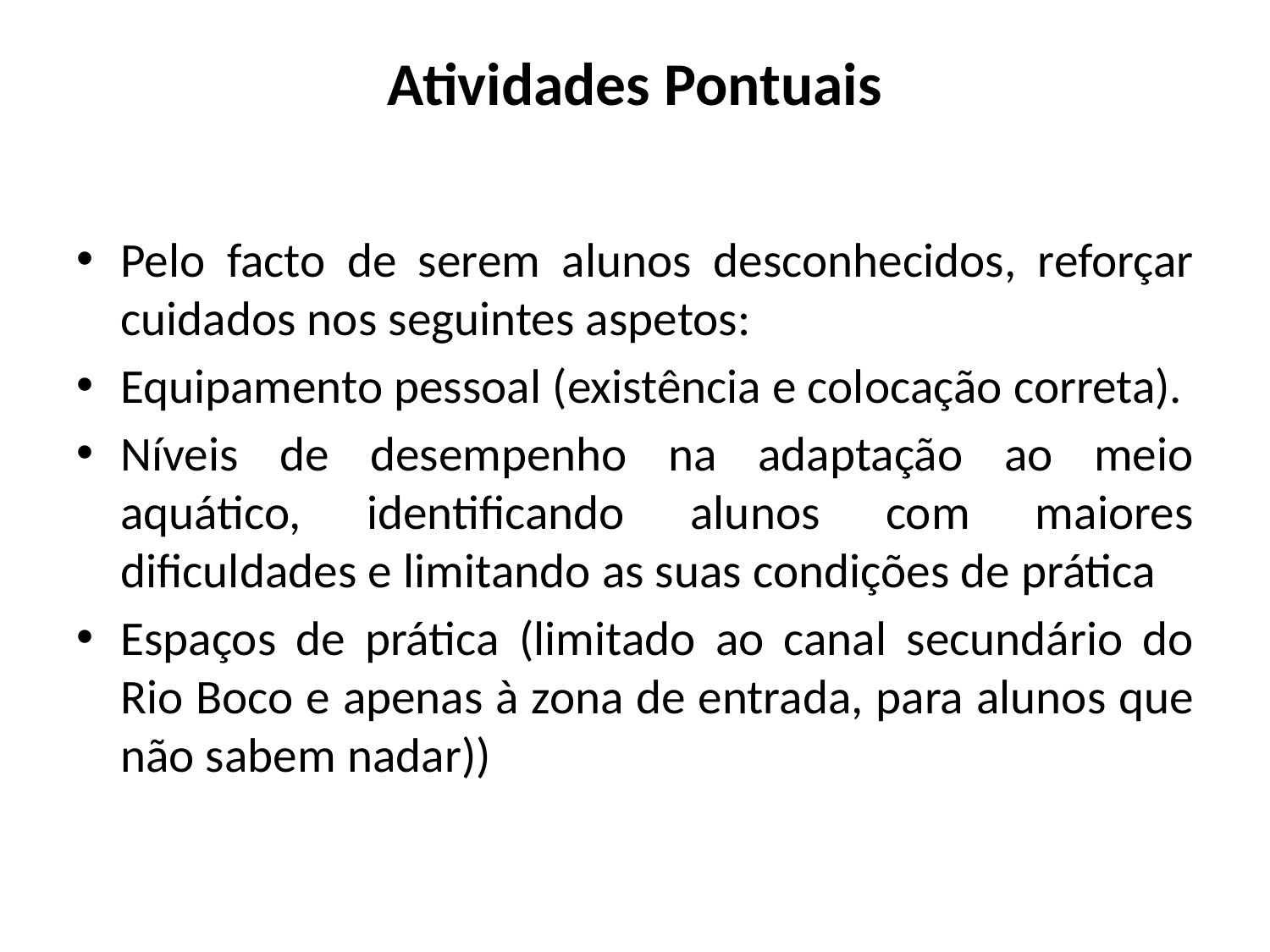

# Atividades Pontuais
Pelo facto de serem alunos desconhecidos, reforçar cuidados nos seguintes aspetos:
Equipamento pessoal (existência e colocação correta).
Níveis de desempenho na adaptação ao meio aquático, identificando alunos com maiores dificuldades e limitando as suas condições de prática
Espaços de prática (limitado ao canal secundário do Rio Boco e apenas à zona de entrada, para alunos que não sabem nadar))